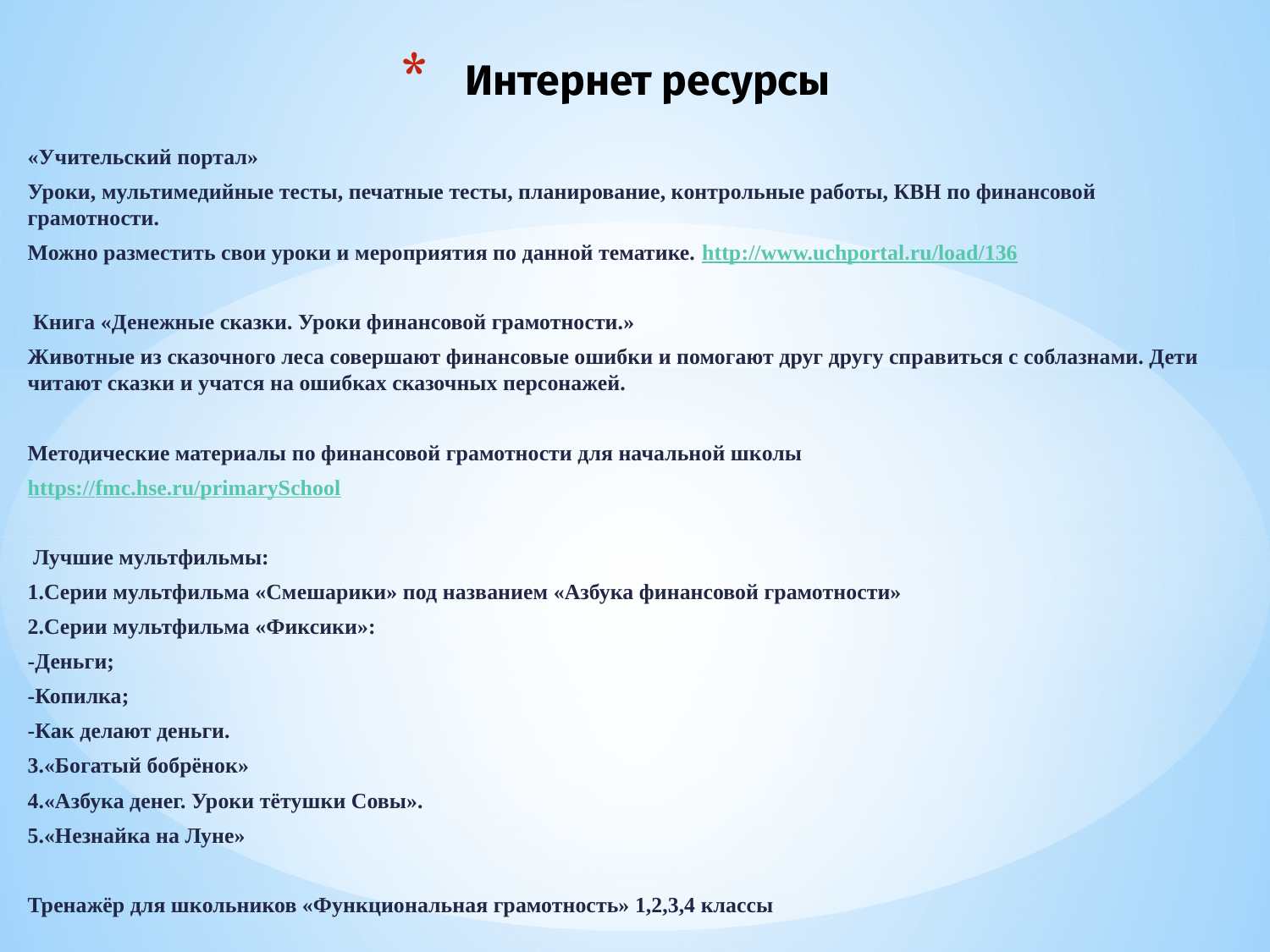

# Интернет ресурсы
«Учительский портал»
Уроки, мультимедийные тесты, печатные тесты, планирование, контрольные работы, КВН по финансовой грамотности.
Можно разместить свои уроки и мероприятия по данной тематике. http://www.uchportal.ru/load/136

 Книга «Денежные сказки. Уроки финансовой грамотности.»
Животные из сказочного леса совершают финансовые ошибки и помогают друг другу справиться с соблазнами. Дети читают сказки и учатся на ошибках сказочных персонажей.

Методические материалы по финансовой грамотности для начальной школы
https://fmc.hse.ru/primarySchool

 Лучшие мультфильмы:
1.Серии мультфильма «Смешарики» под названием «Азбука финансовой грамотности»
2.Серии мультфильма «Фиксики»:
-Деньги;
-Копилка;
-Как делают деньги.
3.«Богатый бобрёнок»
4.«Азбука денег. Уроки тётушки Совы».
5.«Незнайка на Луне»

Тренажёр для школьников «Функциональная грамотность» 1,2,3,4 классы